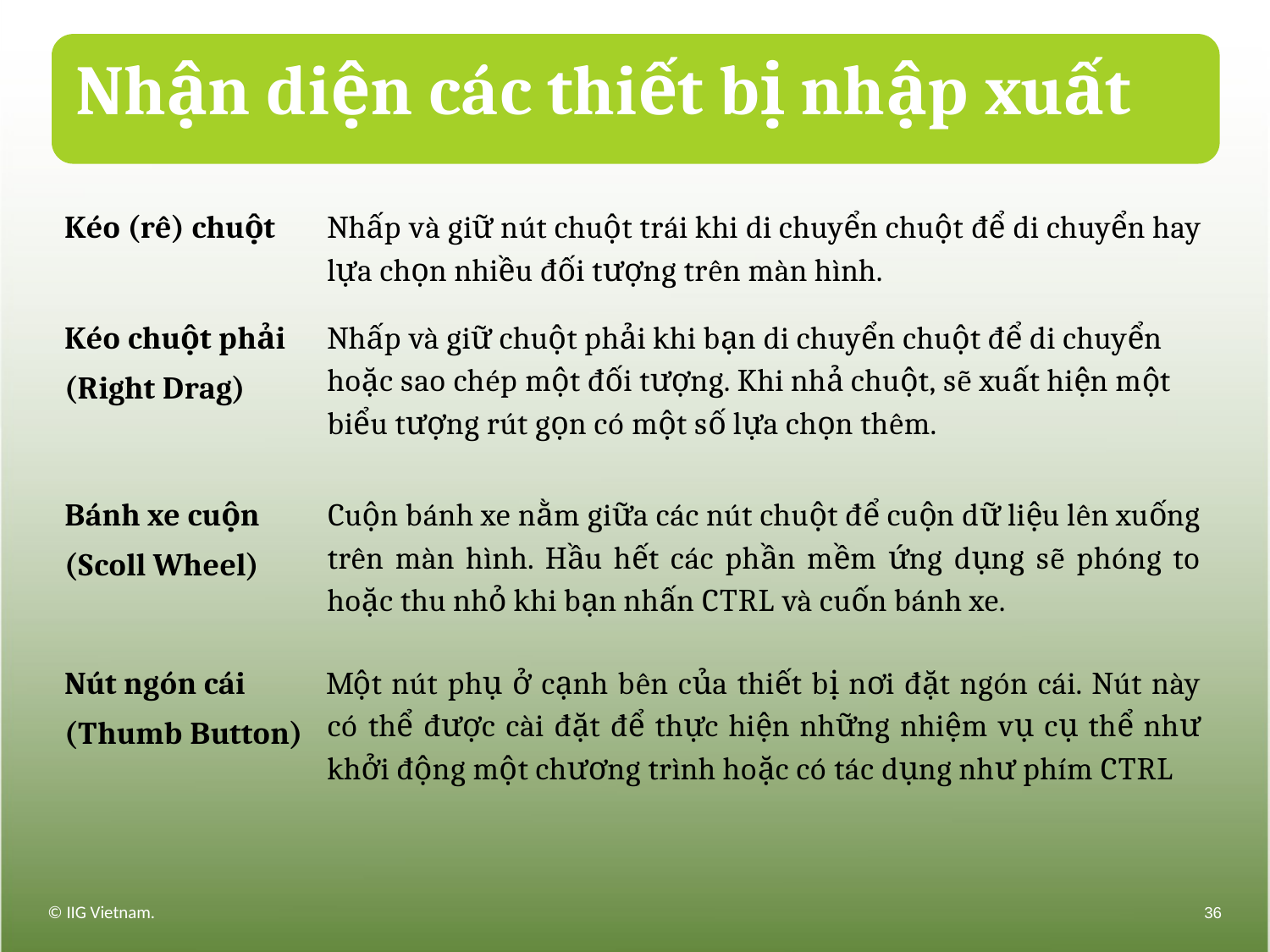

# Nhận diện các thiết bị nhập xuất
| Kéo (rê) chuột | Nhấp và giữ nút chuột trái khi di chuyển chuột để di chuyển hay lựa chọn nhiều đối tượng trên màn hình. |
| --- | --- |
| Kéo chuột phải (Right Drag) | Nhấp và giữ chuột phải khi bạn di chuyển chuột để di chuyển hoặc sao chép một đối tượng. Khi nhả chuột, sẽ xuất hiện một biểu tượng rút gọn có một số lựa chọn thêm. |
| Bánh xe cuộn (Scoll Wheel) | Cuộn bánh xe nằm giữa các nút chuột để cuộn dữ liệu lên xuống trên màn hình. Hầu hết các phần mềm ứng dụng sẽ phóng to hoặc thu nhỏ khi bạn nhấn CTRL và cuốn bánh xe. |
| Nút ngón cái (Thumb Button) | Một nút phụ ở cạnh bên của thiết bị nơi đặt ngón cái. Nút này có thể được cài đặt để thực hiện những nhiệm vụ cụ thể như khởi động một chương trình hoặc có tác dụng như phím CTRL |
© IIG Vietnam.
36